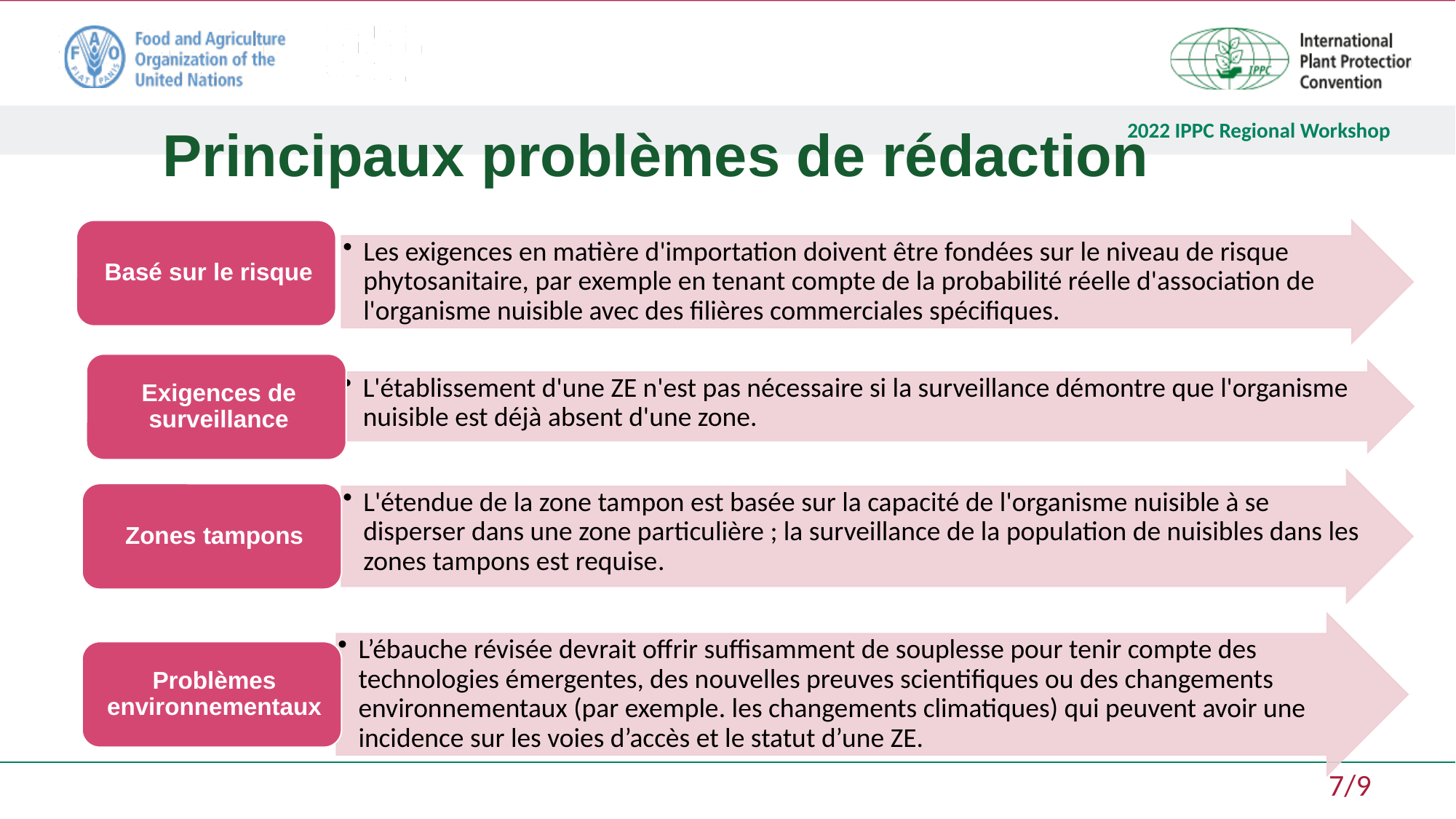

Principaux problèmes de rédaction
Les exigences en matière d'importation doivent être fondées sur le niveau de risque phytosanitaire, par exemple en tenant compte de la probabilité réelle d'association de l'organisme nuisible avec des filières commerciales spécifiques.
Basé sur le risque
L'établissement d'une ZE n'est pas nécessaire si la surveillance démontre que l'organisme nuisible est déjà absent d'une zone.
Exigences de surveillance
L'étendue de la zone tampon est basée sur la capacité de l'organisme nuisible à se disperser dans une zone particulière ; la surveillance de la population de nuisibles dans les zones tampons est requise.
Zones tampons
L’ébauche révisée devrait offrir suffisamment de souplesse pour tenir compte des technologies émergentes, des nouvelles preuves scientifiques ou des changements environnementaux (par exemple. les changements climatiques) qui peuvent avoir une incidence sur les voies d’accès et le statut d’une ZE.
Problèmes environnementaux